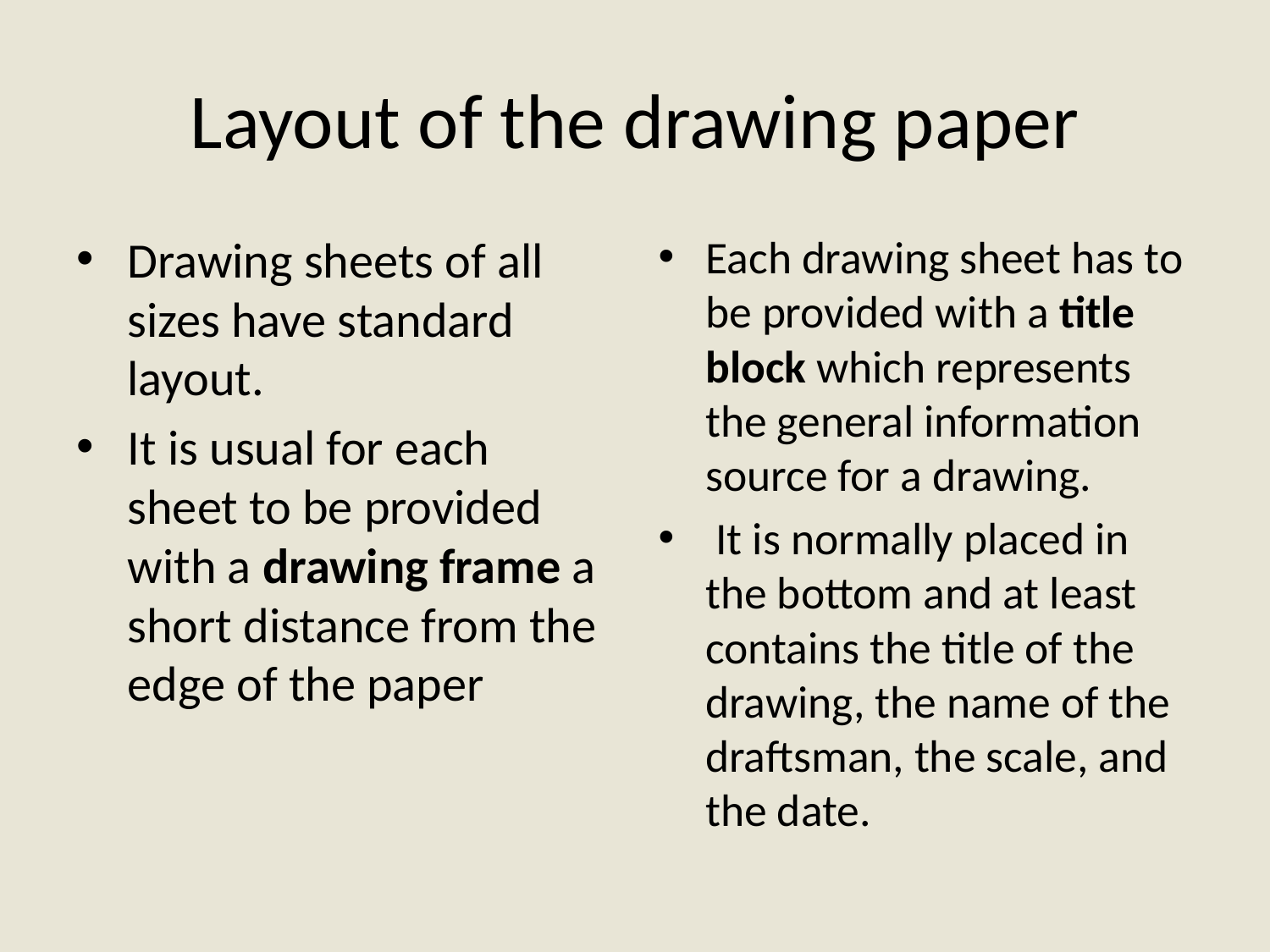

# Layout of the drawing paper
Drawing sheets of all sizes have standard layout.
It is usual for each sheet to be provided with a drawing frame a short distance from the edge of the paper
Each drawing sheet has to be provided with a title block which represents the general information source for a drawing.
 It is normally placed in the bottom and at least contains the title of the drawing, the name of the draftsman, the scale, and the date.